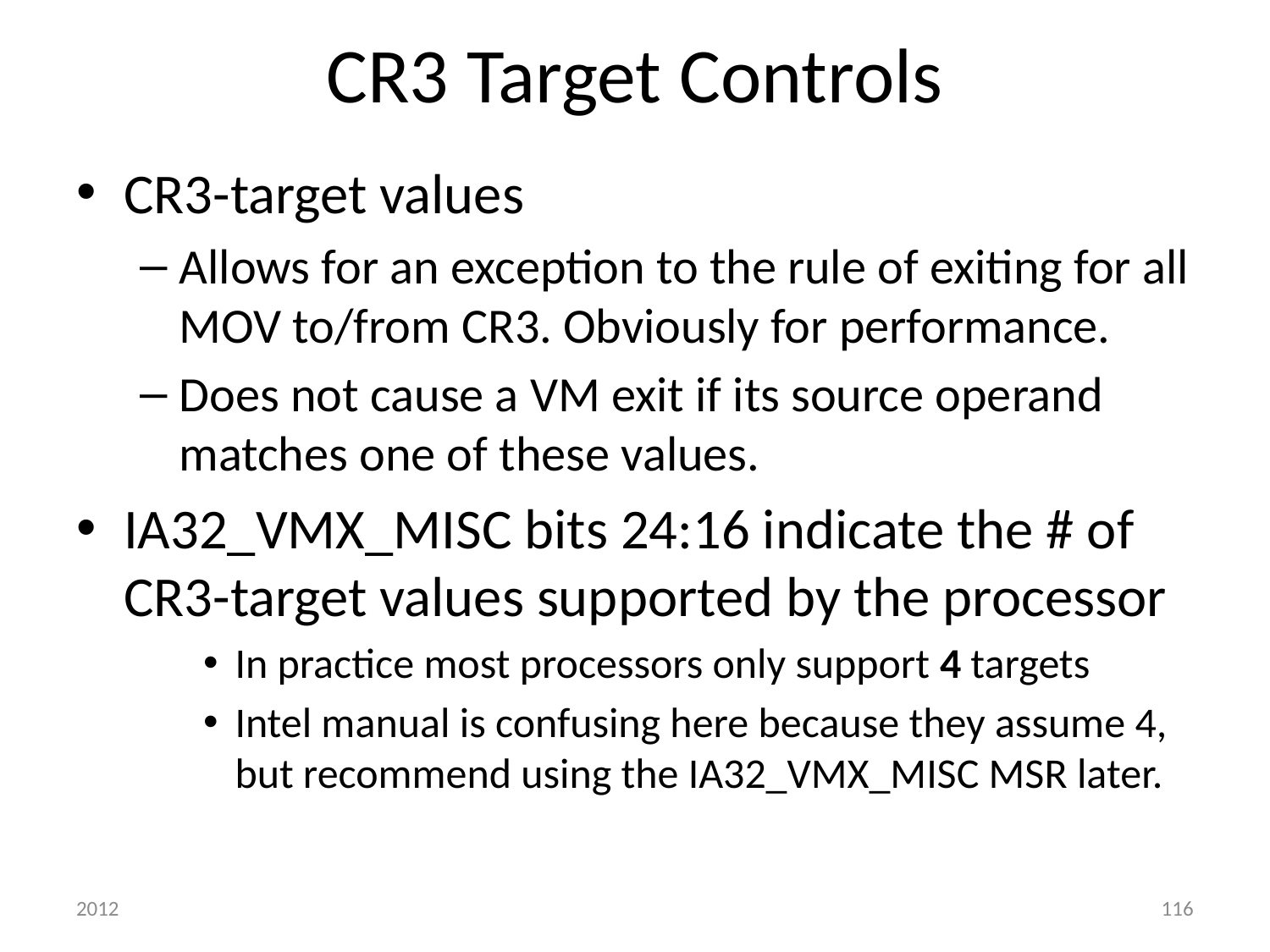

# CR3 Target Controls
CR3-target values
Allows for an exception to the rule of exiting for all MOV to/from CR3. Obviously for performance.
Does not cause a VM exit if its source operand matches one of these values.
IA32_VMX_MISC bits 24:16 indicate the # of CR3-target values supported by the processor
In practice most processors only support 4 targets
Intel manual is confusing here because they assume 4, but recommend using the IA32_VMX_MISC MSR later.
2012

116